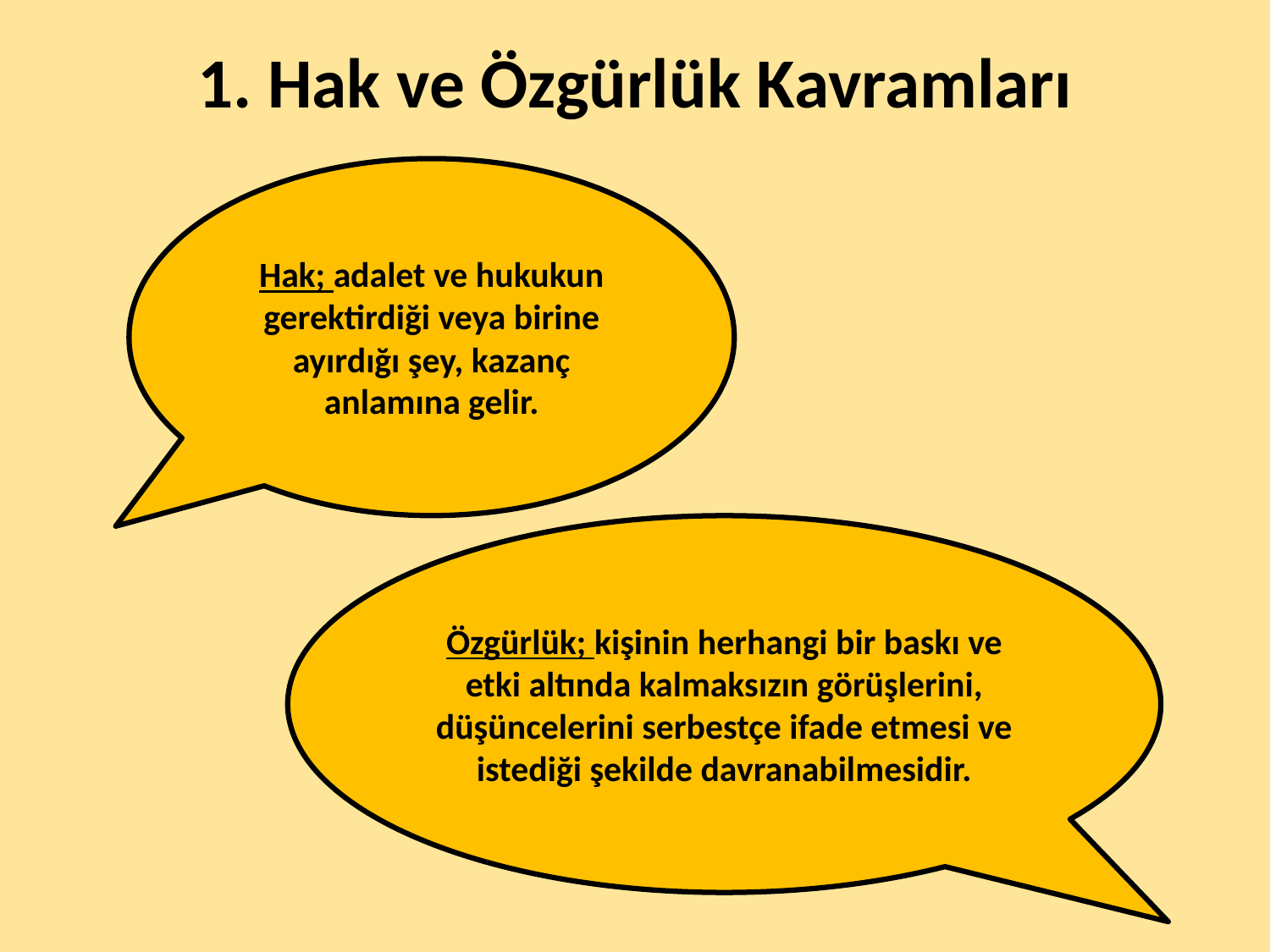

# 1. Hak ve Özgürlük Kavramları
Hak; adalet ve hukukun gerektirdiği veya birine ayırdığı şey, kazanç anlamına gelir.
Özgürlük; kişinin herhangi bir baskı ve etki altında kalmaksızın görüşlerini, düşüncelerini serbestçe ifade etmesi ve istediği şekilde davranabilmesidir.